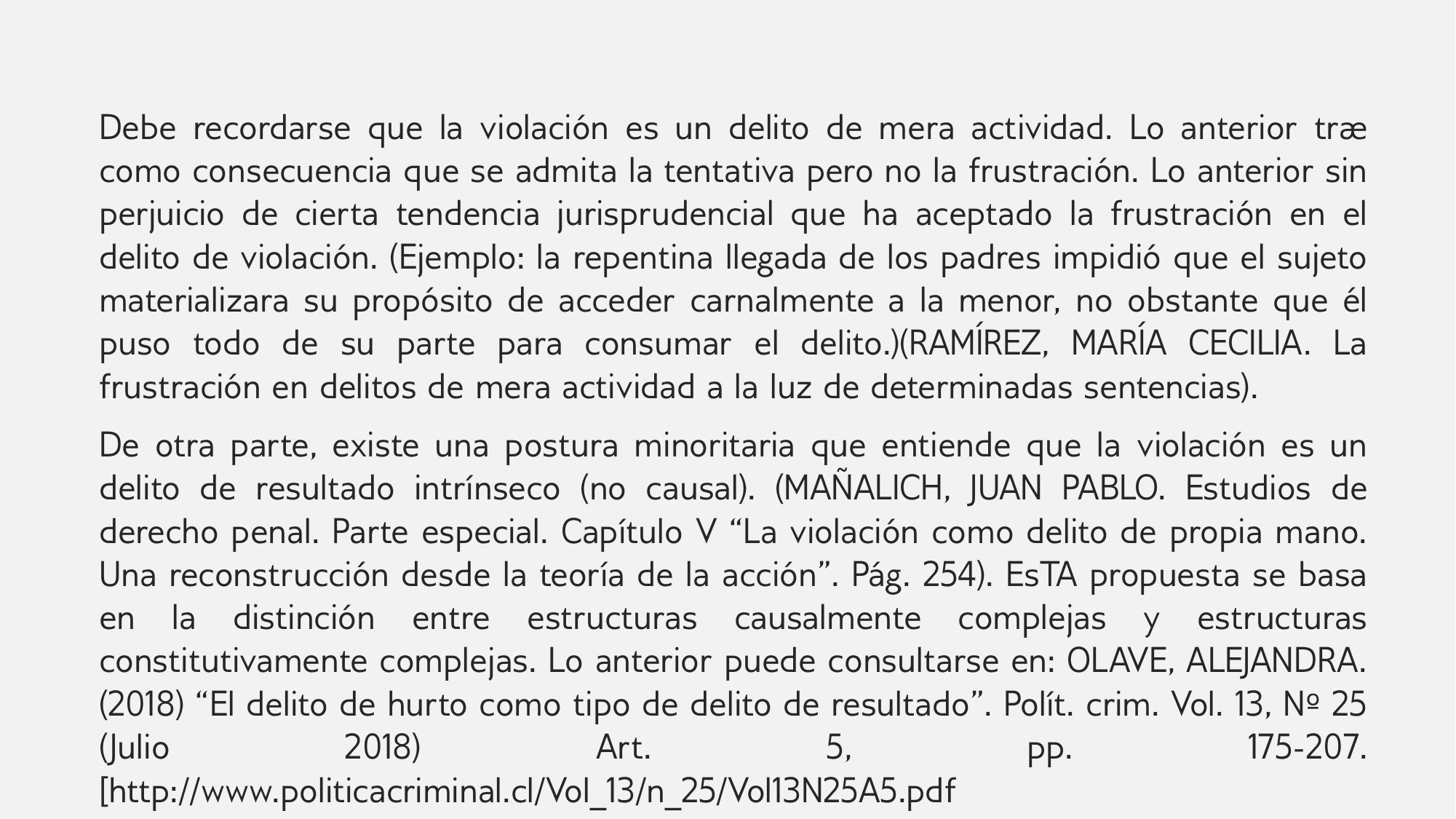

Debe recordarse que la violación es un delito de mera actividad. Lo anterior trae como consecuencia que se admita la tentativa pero no la frustración. Lo anterior sin perjuicio de cierta tendencia jurisprudencial que ha aceptado la frustración en el delito de violación. (Ejemplo: la repentina llegada de los padres impidió que el sujeto materializara su propósito de acceder carnalmente a la menor, no obstante que él puso todo de su parte para consumar el delito.)(RAMÍREZ, MARÍA CECILIA. La frustración en delitos de mera actividad a la luz de determinadas sentencias).
De otra parte, existe una postura minoritaria que entiende que la violación es un delito de resultado intrínseco (no causal). (MAÑALICH, JUAN PABLO. Estudios de derecho penal. Parte especial. Capítulo V “La violación como delito de propia mano. Una reconstrucción desde la teoría de la acción”. Pág. 254). EsTA propuesta se basa en la distinción entre estructuras causalmente complejas y estructuras constitutivamente complejas. Lo anterior puede consultarse en: OLAVE, ALEJANDRA. (2018) “El delito de hurto como tipo de delito de resultado”. Polít. crim. Vol. 13, Nº 25 (Julio 2018) Art. 5, pp. 175-207. [http://www.politicacriminal.cl/Vol_13/n_25/Vol13N25A5.pdf